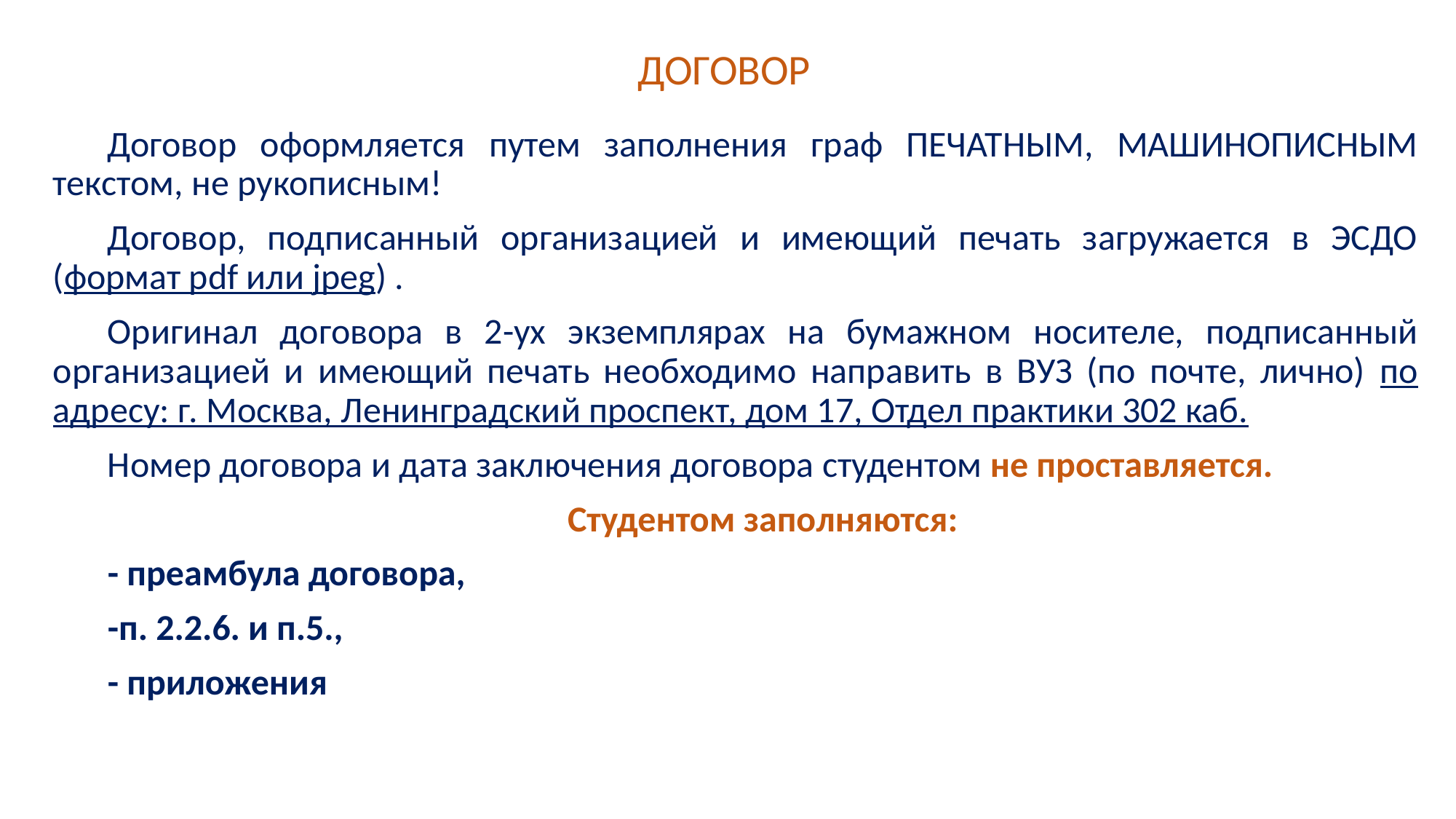

# ДОГОВОР

Договор оформляется путем заполнения граф ПЕЧАТНЫМ, МАШИНОПИСНЫМ текстом, не рукописным!
Договор, подписанный организацией и имеющий печать загружается в ЭСДО (формат pdf или jpeg) .
Оригинал договора в 2-ух экземплярах на бумажном носителе, подписанный организацией и имеющий печать необходимо направить в ВУЗ (по почте, лично) по адресу: г. Москва, Ленинградский проспект, дом 17, Отдел практики 302 каб.
Номер договора и дата заключения договора студентом не проставляется.
Студентом заполняются:
- преамбула договора,
-п. 2.2.6. и п.5.,
- приложения